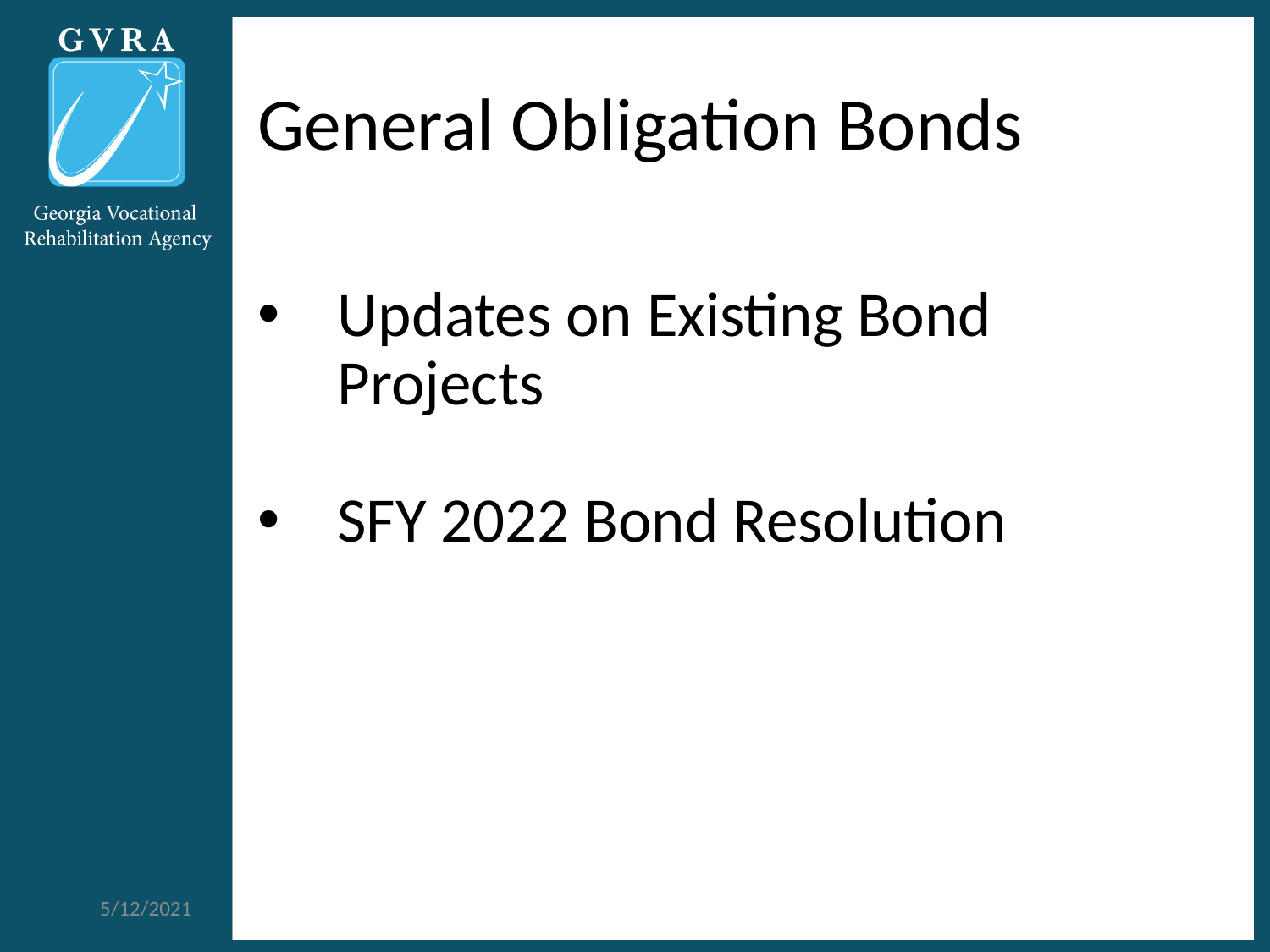

# General Obligation Bonds
Updates on Existing Bond Projects

SFY 2022 Bond Resolution
5/12/2021